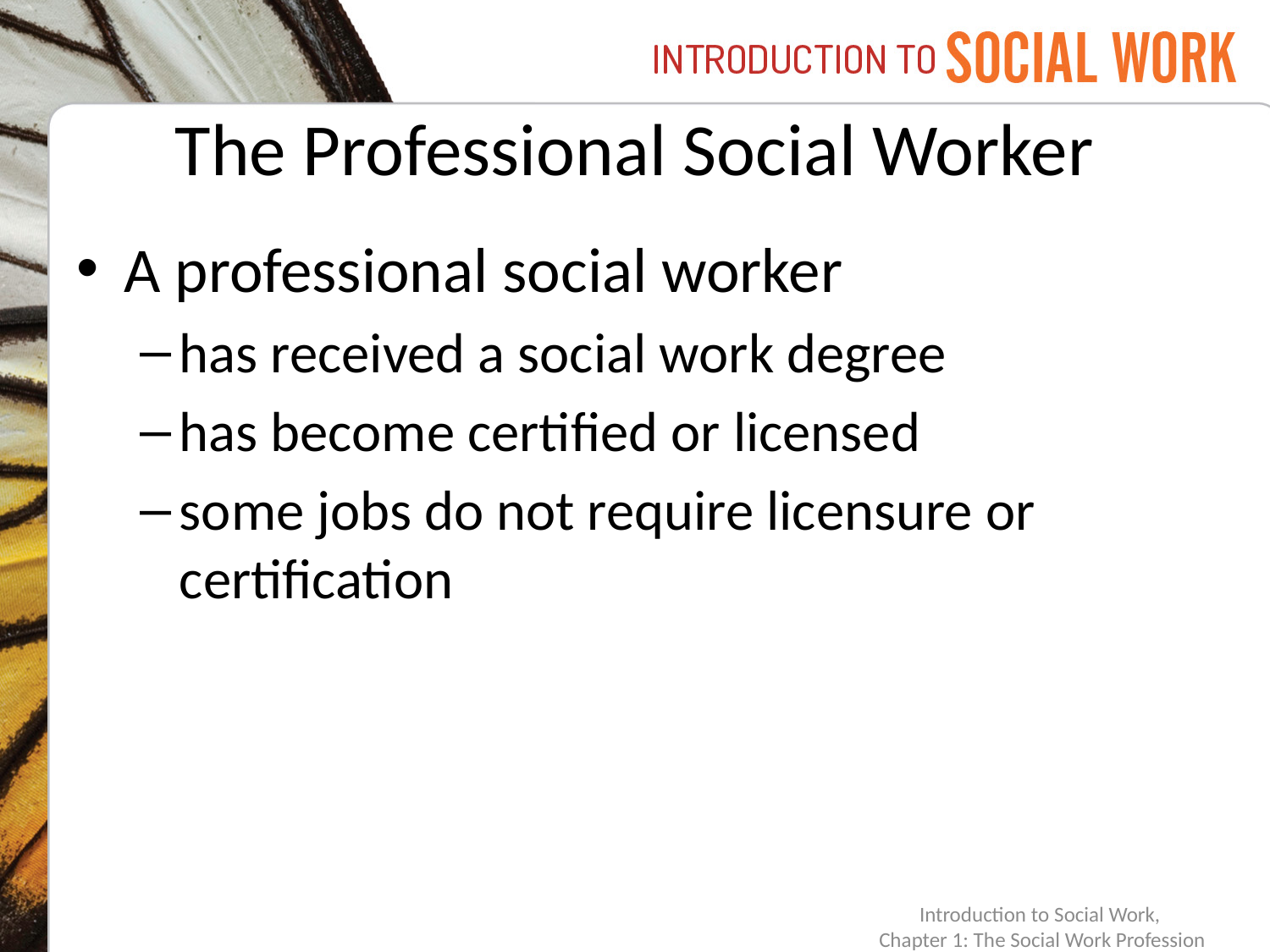

# The Professional Social Worker
A professional social worker
has received a social work degree
has become certified or licensed
some jobs do not require licensure or certification

Introduction to Social Work,
Chapter 1: The Social Work Profession